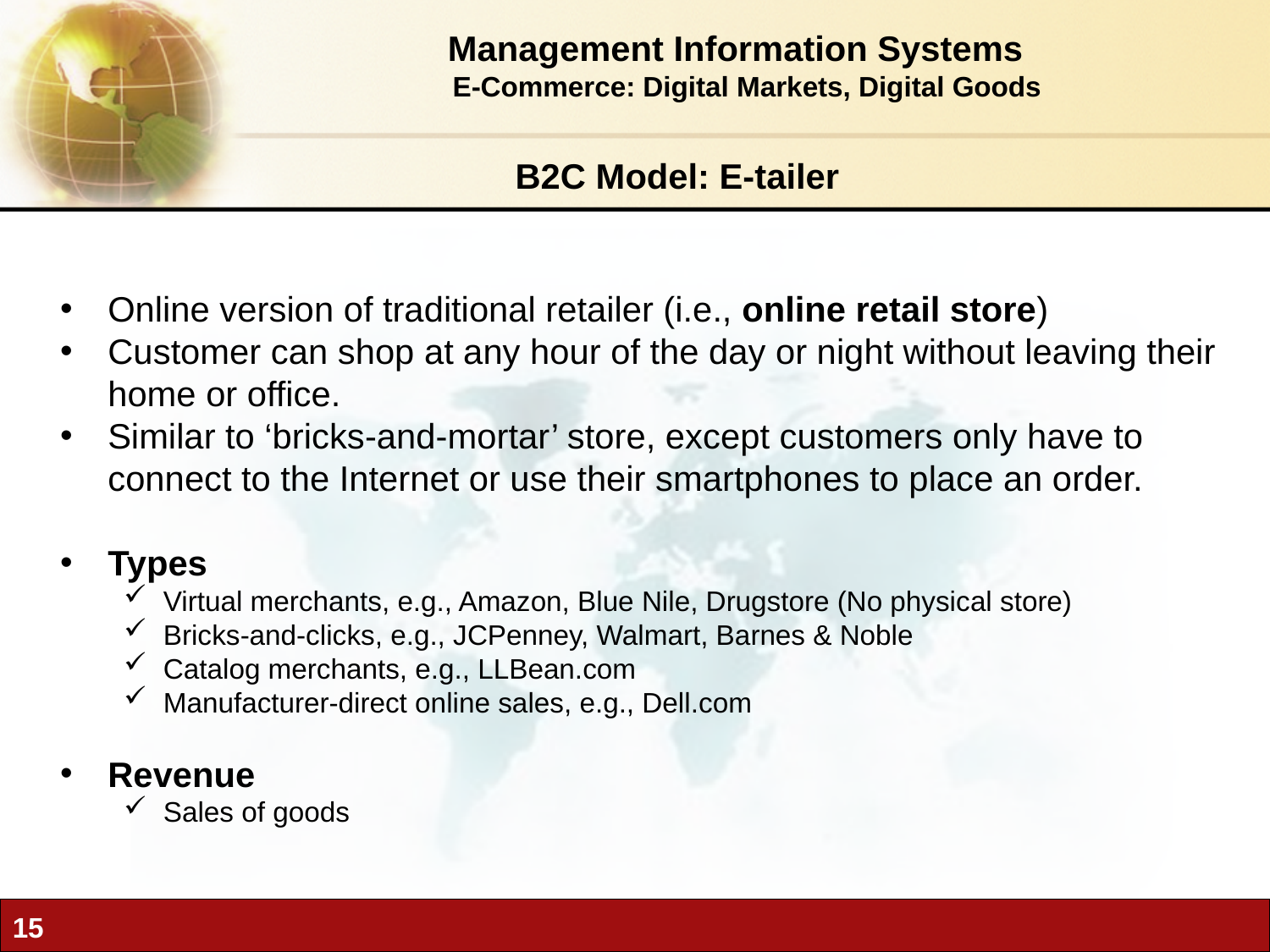

Management Information Systems
   E-Commerce: Digital Markets, Digital Goods
B2C Model: E-tailer
Online version of traditional retailer (i.e., online retail store)
Customer can shop at any hour of the day or night without leaving their home or office.
Similar to ‘bricks-and-mortar’ store, except customers only have to connect to the Internet or use their smartphones to place an order.

Types
Virtual merchants, e.g., Amazon, Blue Nile, Drugstore (No physical store)
Bricks-and-clicks, e.g., JCPenney, Walmart, Barnes & Noble
Catalog merchants, e.g., LLBean.com
Manufacturer-direct online sales, e.g., Dell.com

Revenue
Sales of goods